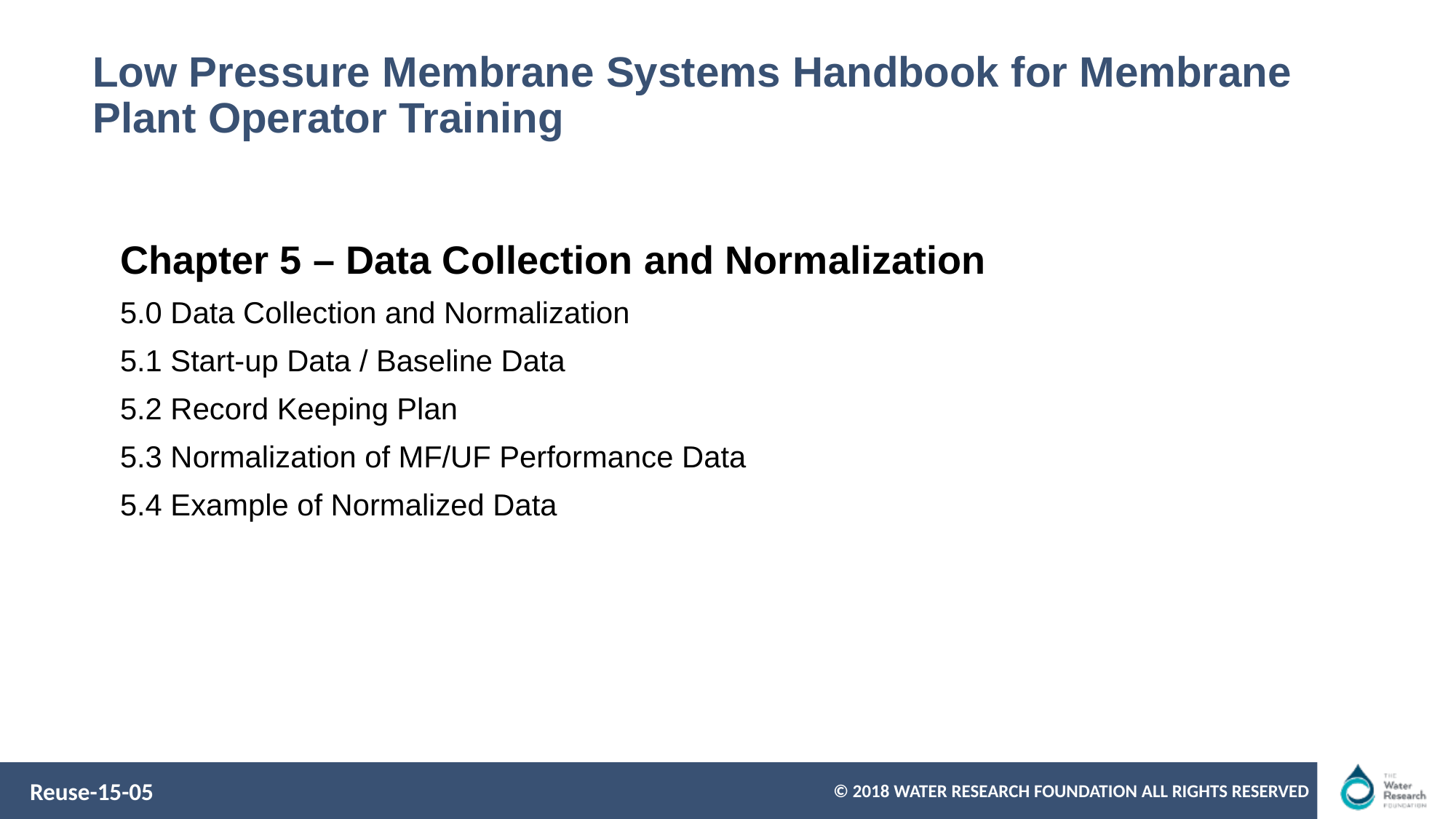

# Low Pressure Membrane Systems Handbook for Membrane Plant Operator Training
Chapter 5 – Data Collection and Normalization
5.0 Data Collection and Normalization
5.1 Start-up Data / Baseline Data
5.2 Record Keeping Plan
5.3 Normalization of MF/UF Performance Data
5.4 Example of Normalized Data